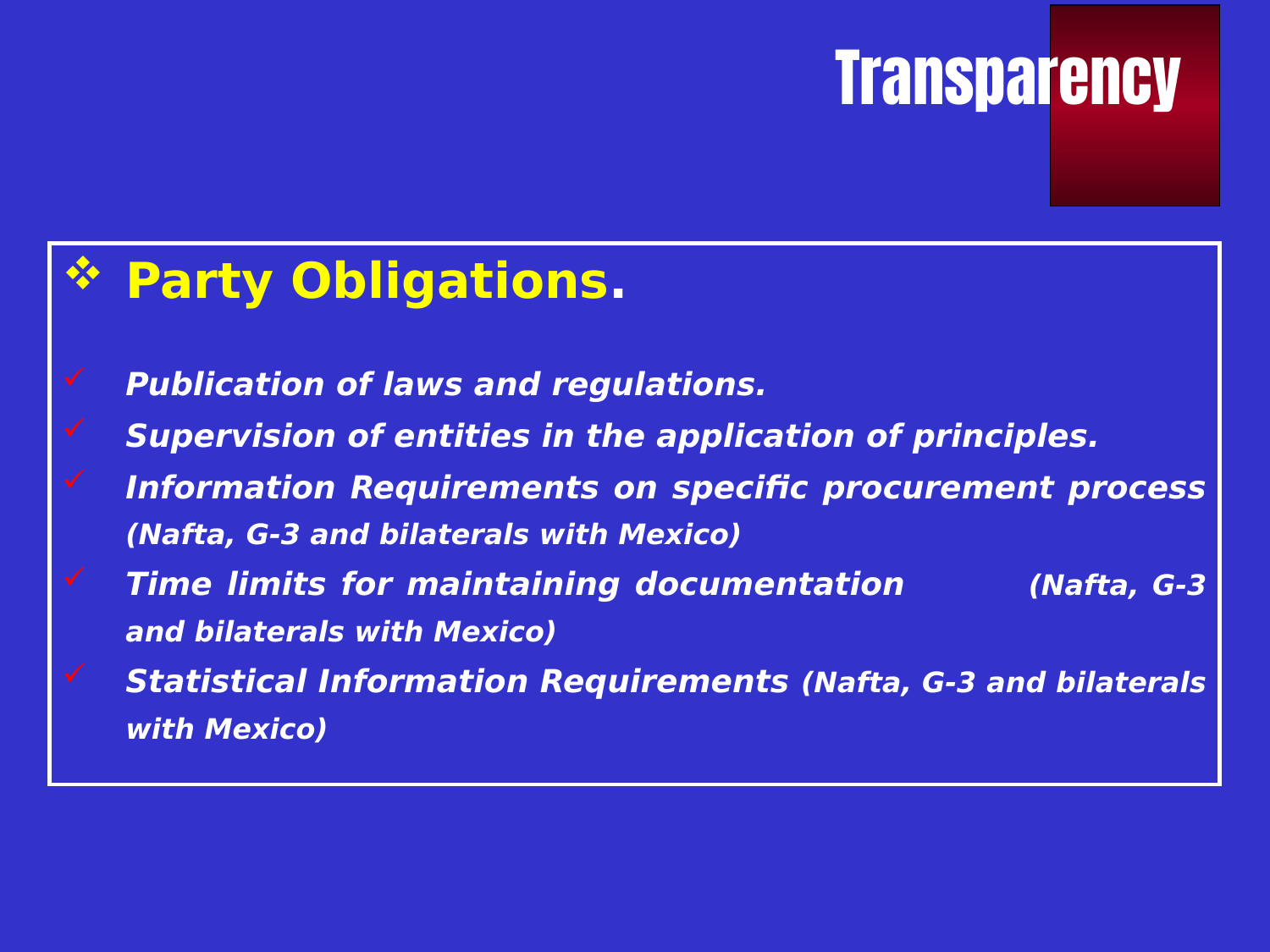

Transparency
Party Obligations.

Publication of laws and regulations.
Supervision of entities in the application of principles.
Information Requirements on specific procurement process (Nafta, G-3 and bilaterals with Mexico)
Time limits for maintaining documentation	(Nafta, G-3 and bilaterals with Mexico)
Statistical Information Requirements (Nafta, G-3 and bilaterals with Mexico)